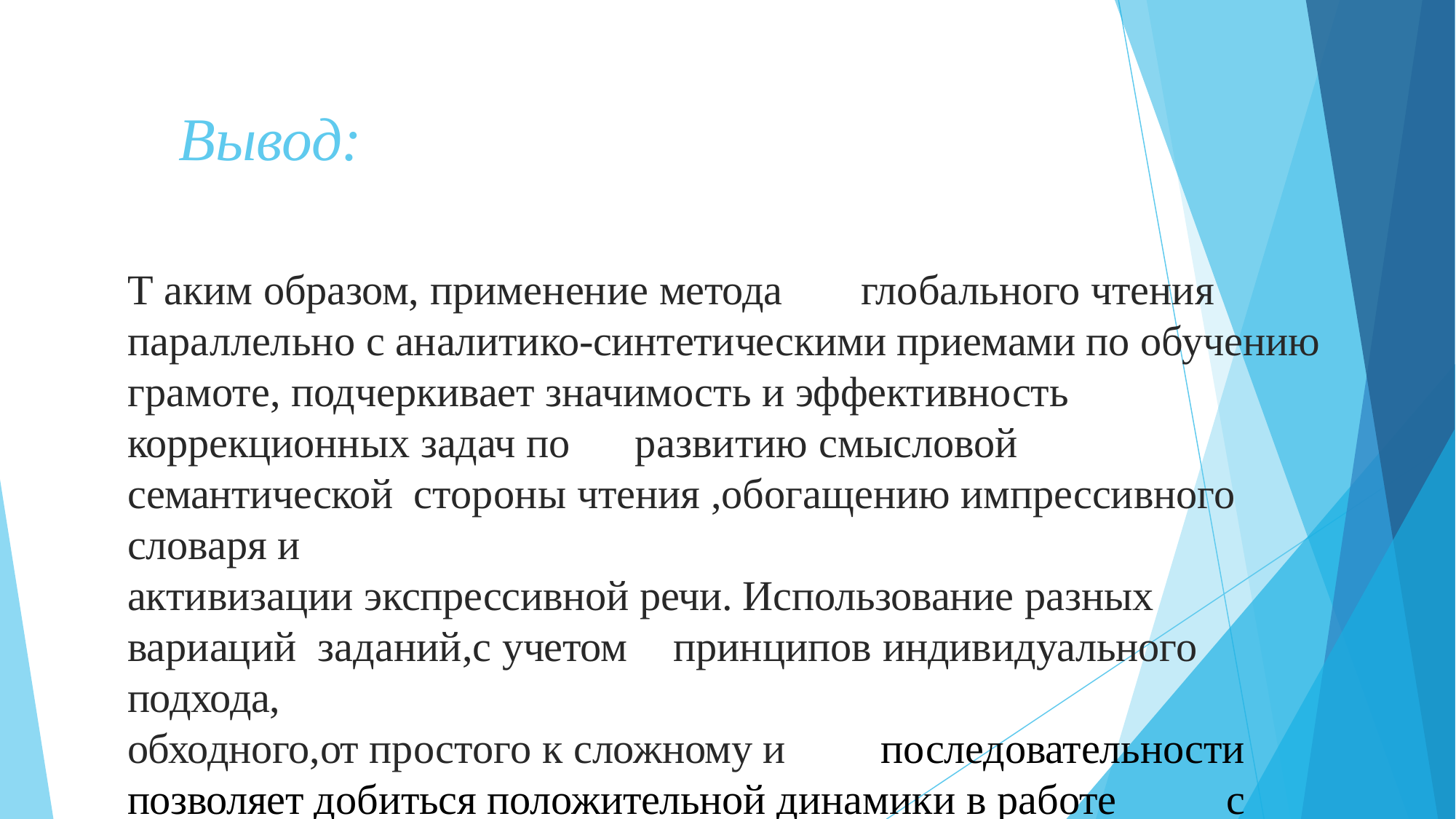

# Вывод:
Т аким образом, применение метода	глобального чтения  параллельно с аналитико-синтетическими приемами по обучению  грамоте, подчеркивает значимость и эффективность
коррекционных задач по	развитию смысловой семантической  стороны чтения ,обогащению импрессивного словаря и
активизации экспрессивной речи. Использование разных вариаций  заданий,с учетом	принципов индивидуального подхода,
обходного,от простого к сложному и	последовательности  позволяет добиться положительной динамики в работе	с детьми с  расстройствами аутистического спектра.